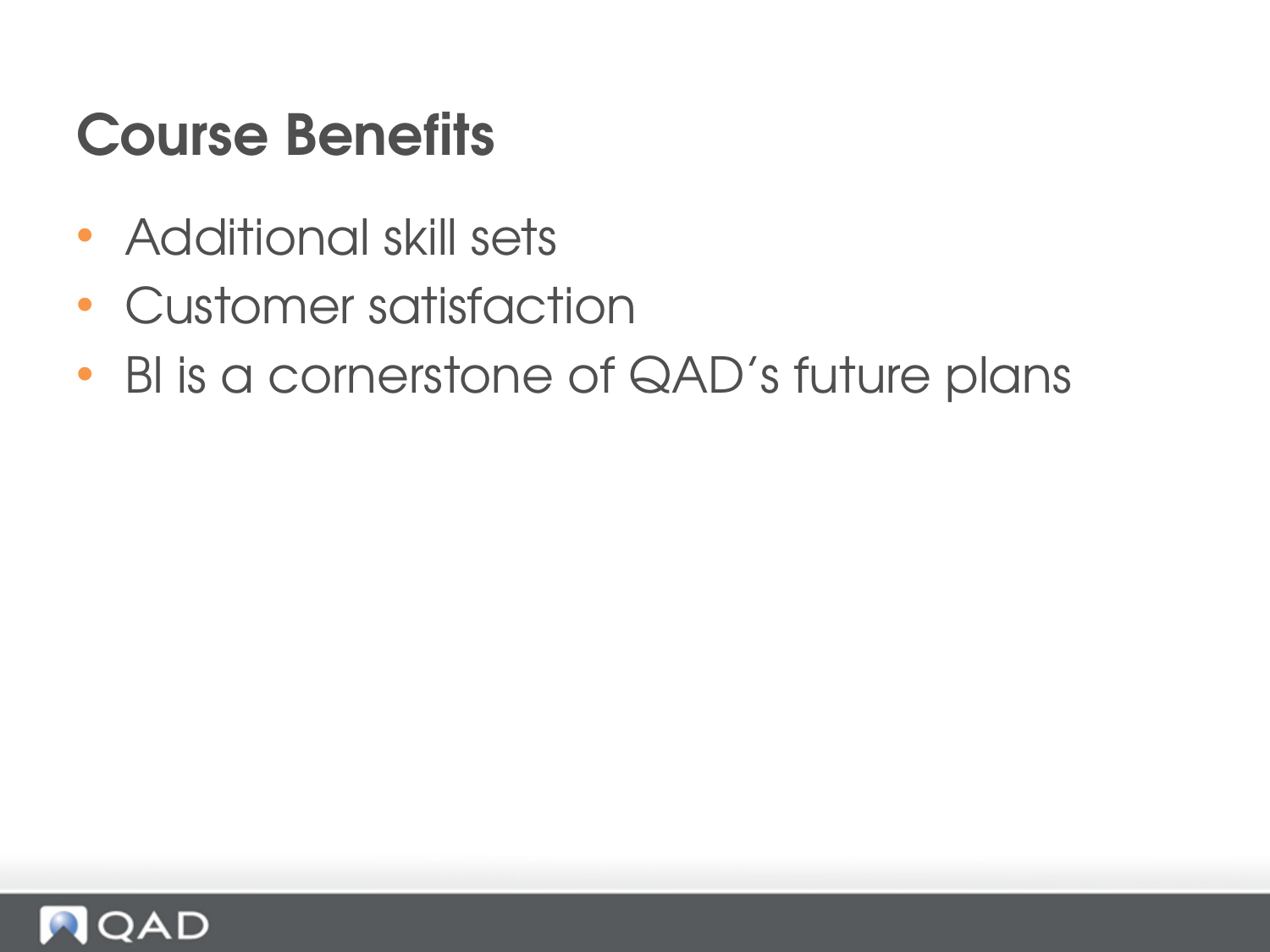

# Course Benefits
Additional skill sets
Customer satisfaction
BI is a cornerstone of QAD’s future plans